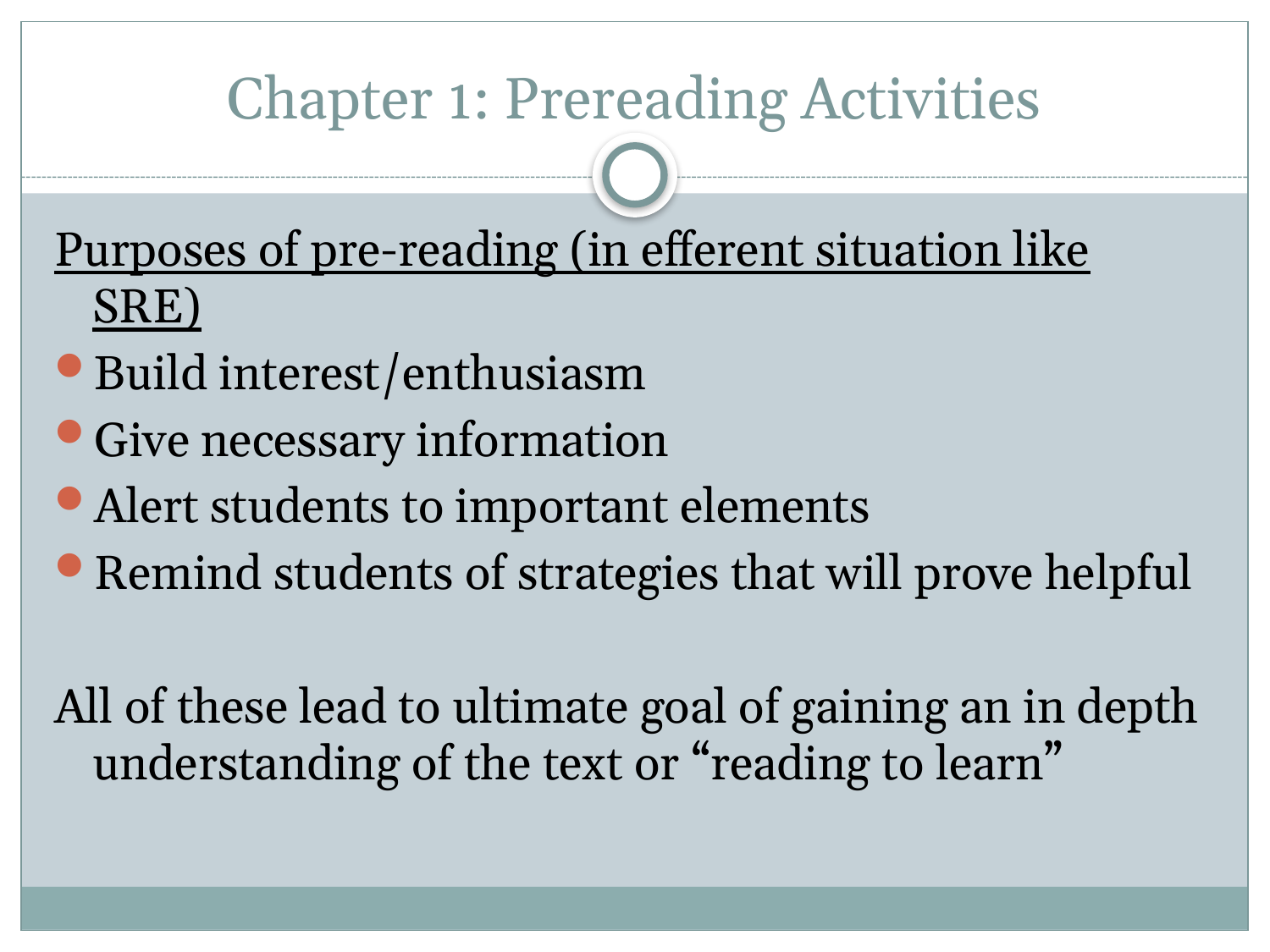

# Chapter 1: Prereading Activities
Purposes of pre-reading (in efferent situation like SRE)
Build interest/enthusiasm
Give necessary information
Alert students to important elements
Remind students of strategies that will prove helpful

All of these lead to ultimate goal of gaining an in depth understanding of the text or “reading to learn”